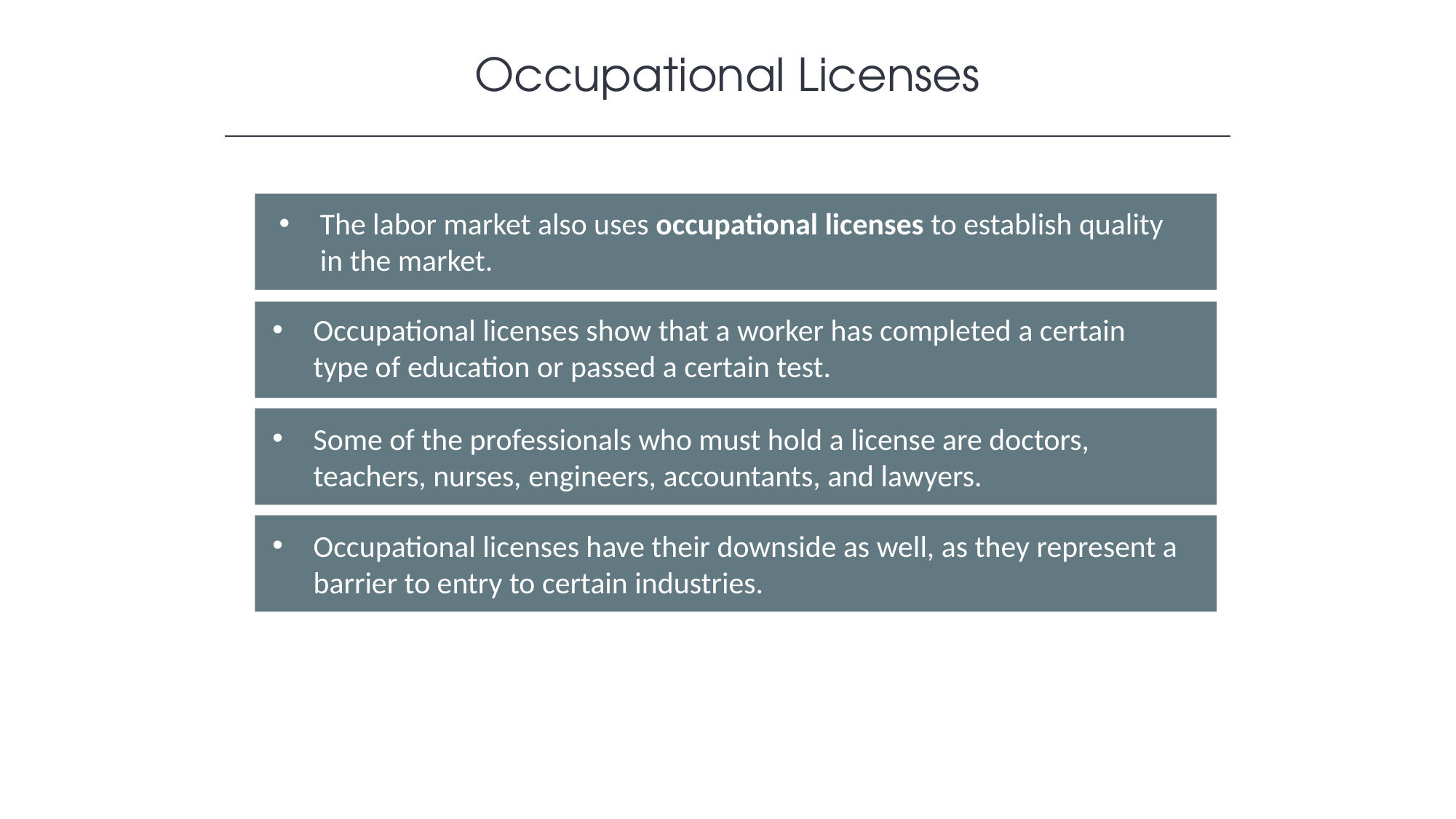

Occupational Licenses

The labor market also uses occupational licenses to establish quality in the market.

Occupational licenses show that a worker has completed a certain type of education or passed a certain test.

Some of the professionals who must hold a license are doctors, teachers, nurses, engineers, accountants, and lawyers.

Occupational licenses have their downside as well, as they represent a barrier to entry to certain industries.